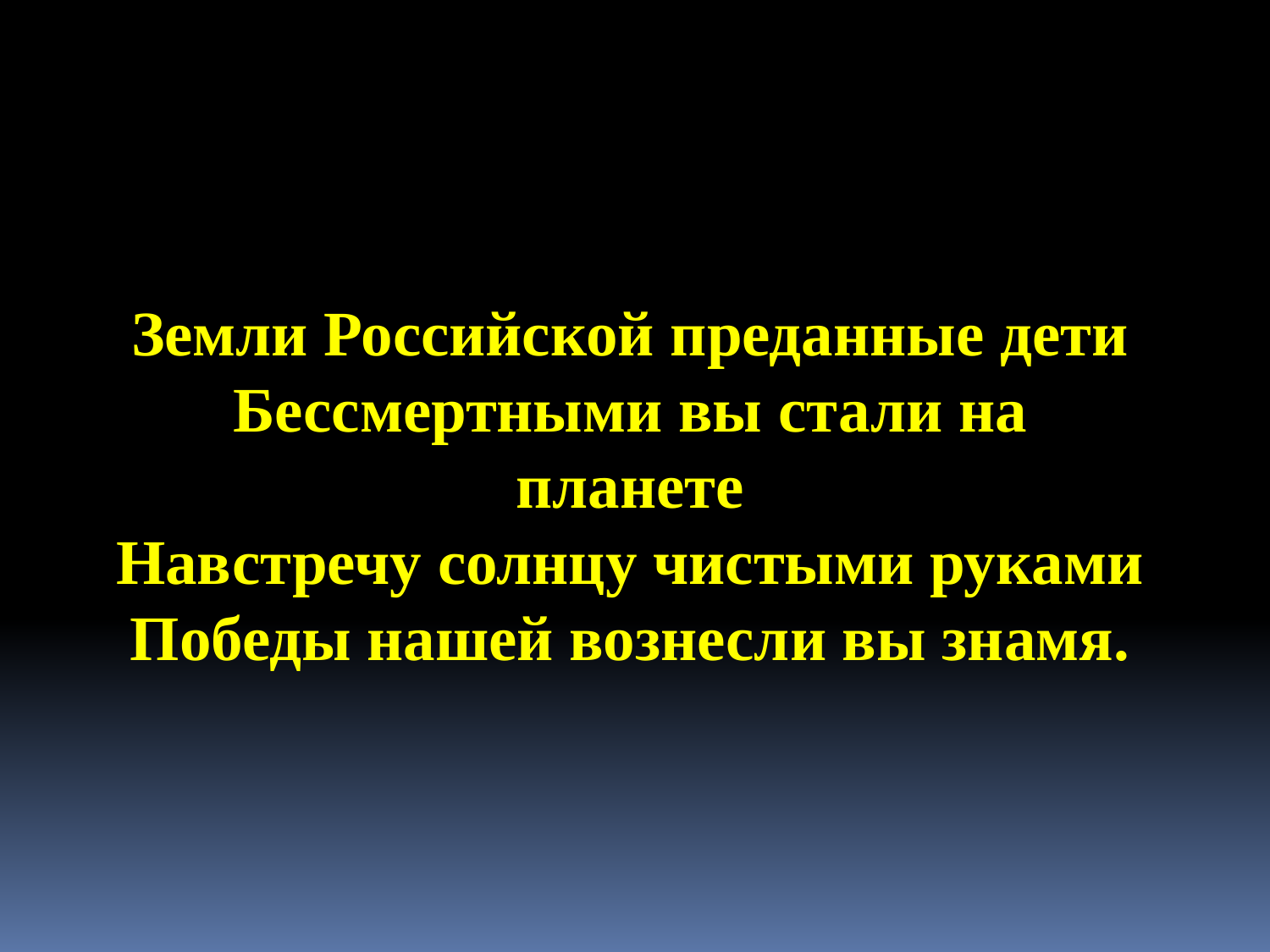

Земли Российской преданные дети
Бессмертными вы стали на планете
Навстречу солнцу чистыми руками
Победы нашей вознесли вы знамя.